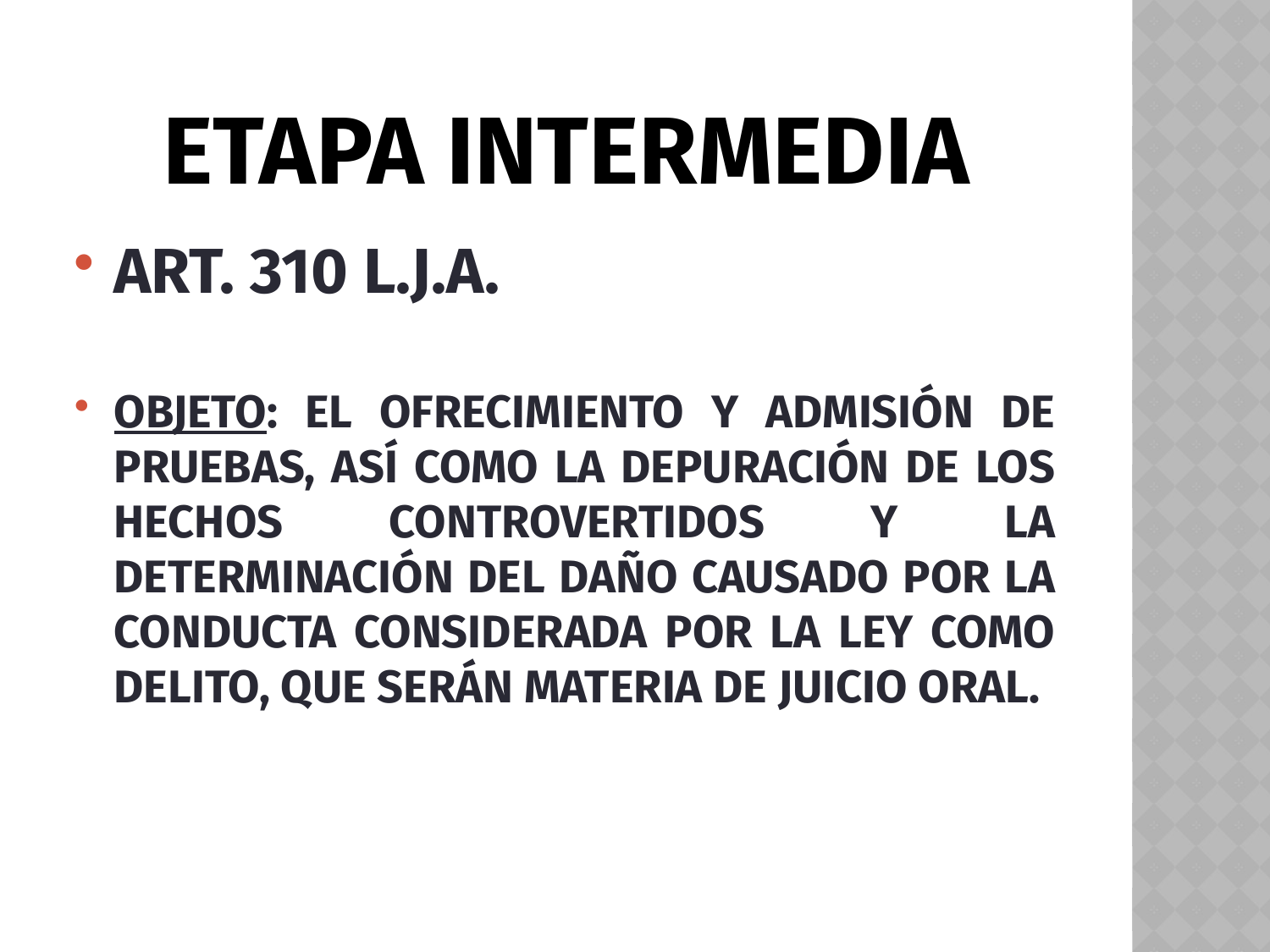

# ETAPA INTERMEDIA
ART. 310 L.J.A.

OBJETO: EL OFRECIMIENTO Y ADMISIÓN DE PRUEBAS, ASÍ COMO LA DEPURACIÓN DE LOS HECHOS CONTROVERTIDOS Y LA DETERMINACIÓN DEL DAÑO CAUSADO POR LA CONDUCTA CONSIDERADA POR LA LEY COMO DELITO, QUE SERÁN MATERIA DE JUICIO ORAL.